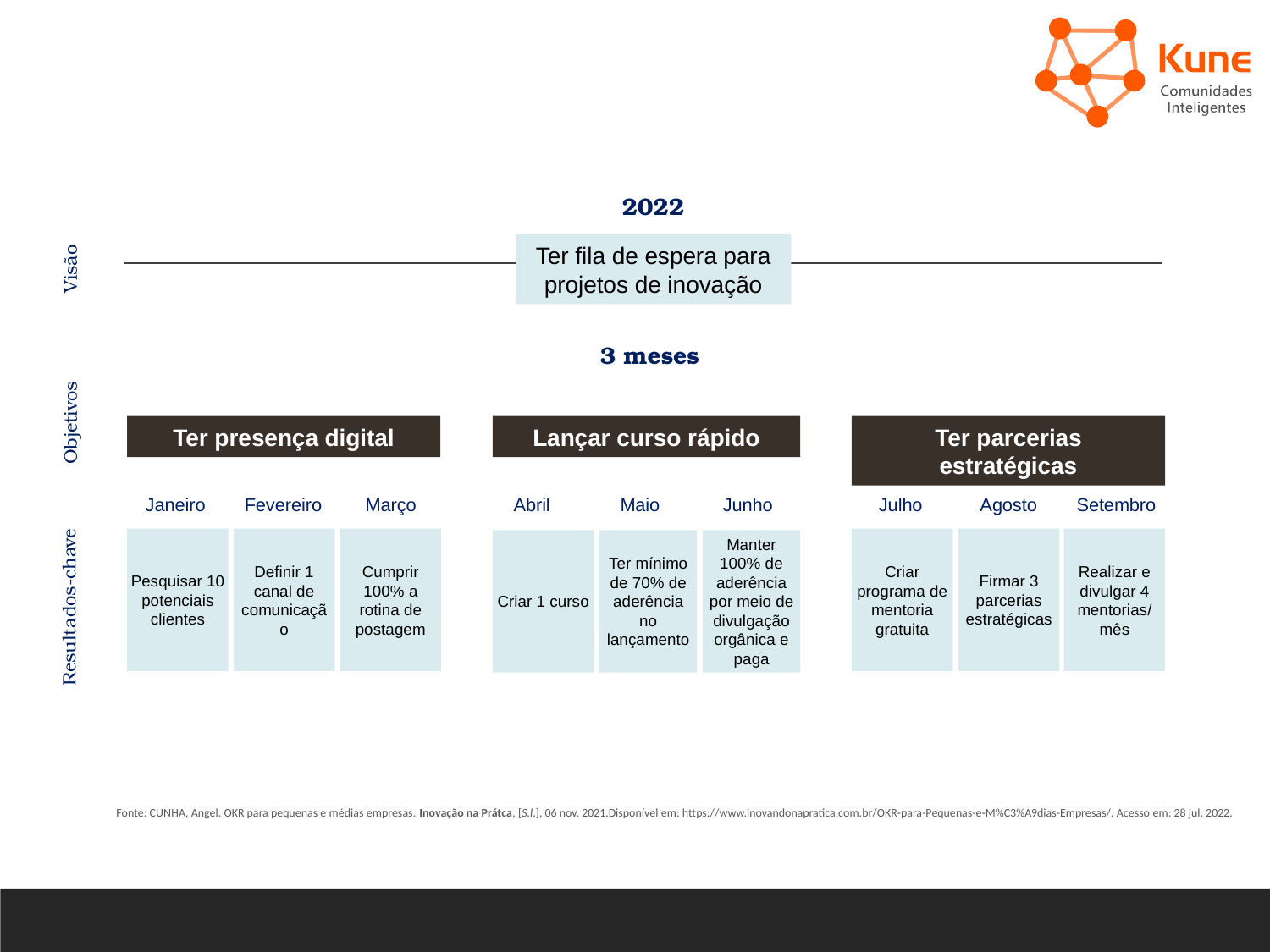

2022
Visão
Ter fila de espera para projetos de inovação
3 meses
Objetivos
Ter presença digital
Lançar curso rápido
Ter parcerias estratégicas
Janeiro
Fevereiro
Março
Abril
Maio
Junho
Julho
Agosto
Setembro
Resultados-chave
Definir 1 canal de comunicação
Cumprir 100% a rotina de postagem
Criar programa de mentoria gratuita
Firmar 3 parcerias estratégicas
Realizar e divulgar 4 mentorias/
mês
Pesquisar 10 potenciais clientes
Criar 1 curso
Ter mínimo de 70% de aderência no lançamento
Manter 100% de aderência por meio de divulgação orgânica e paga
Fonte: CUNHA, Angel. OKR para pequenas e médias empresas. Inovação na Prátca, [S.l.], 06 nov. 2021.Disponível em: https://www.inovandonapratica.com.br/OKR-para-Pequenas-e-M%C3%A9dias-Empresas/. Acesso em: 28 jul. 2022.